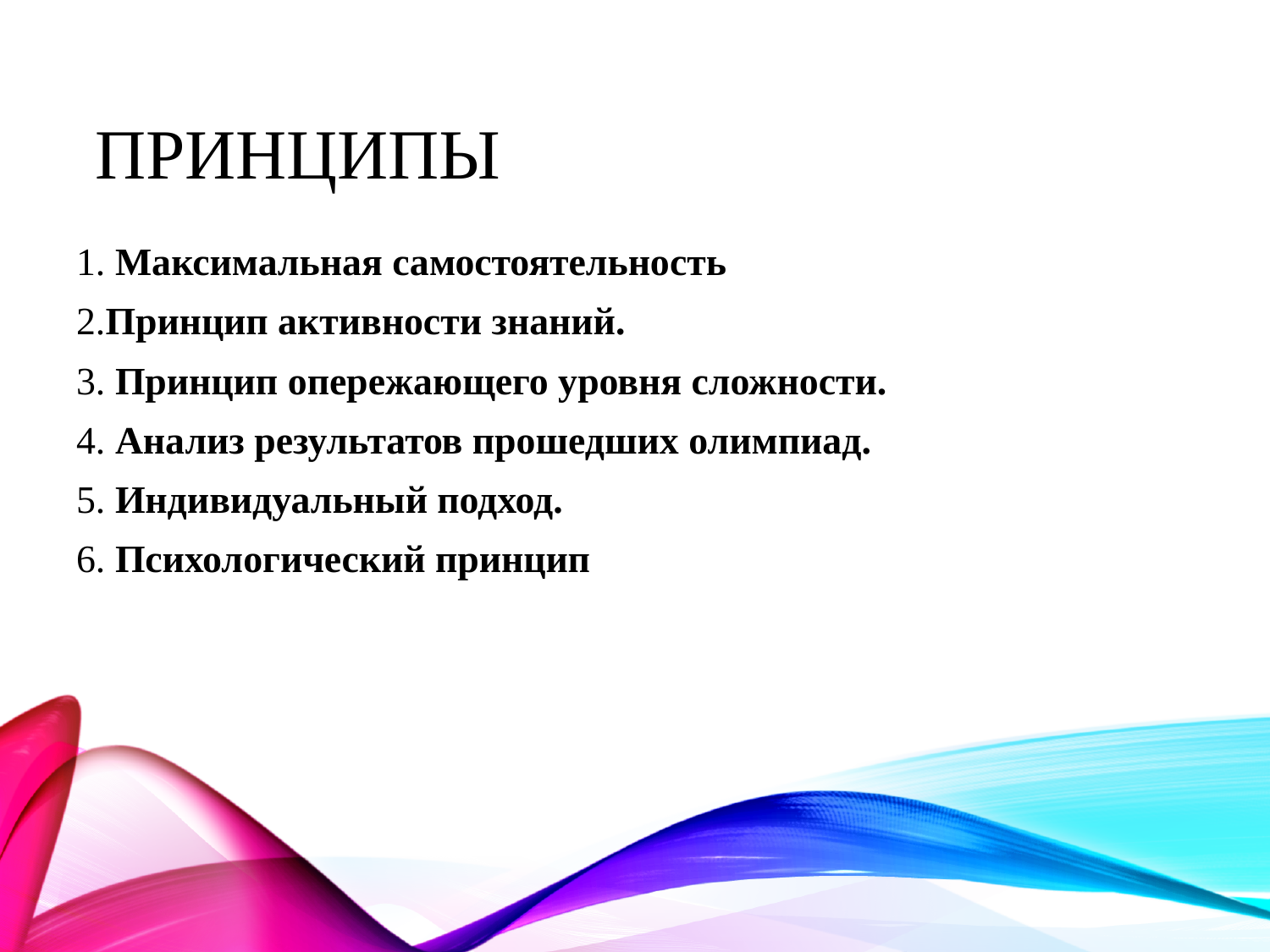

# Принципы
1. Максимальная самостоятельность
2.Принцип активности знаний.
3. Принцип опережающего уровня сложности.
4. Анализ результатов прошедших олимпиад.
5. Индивидуальный подход.
6. Психологический принцип